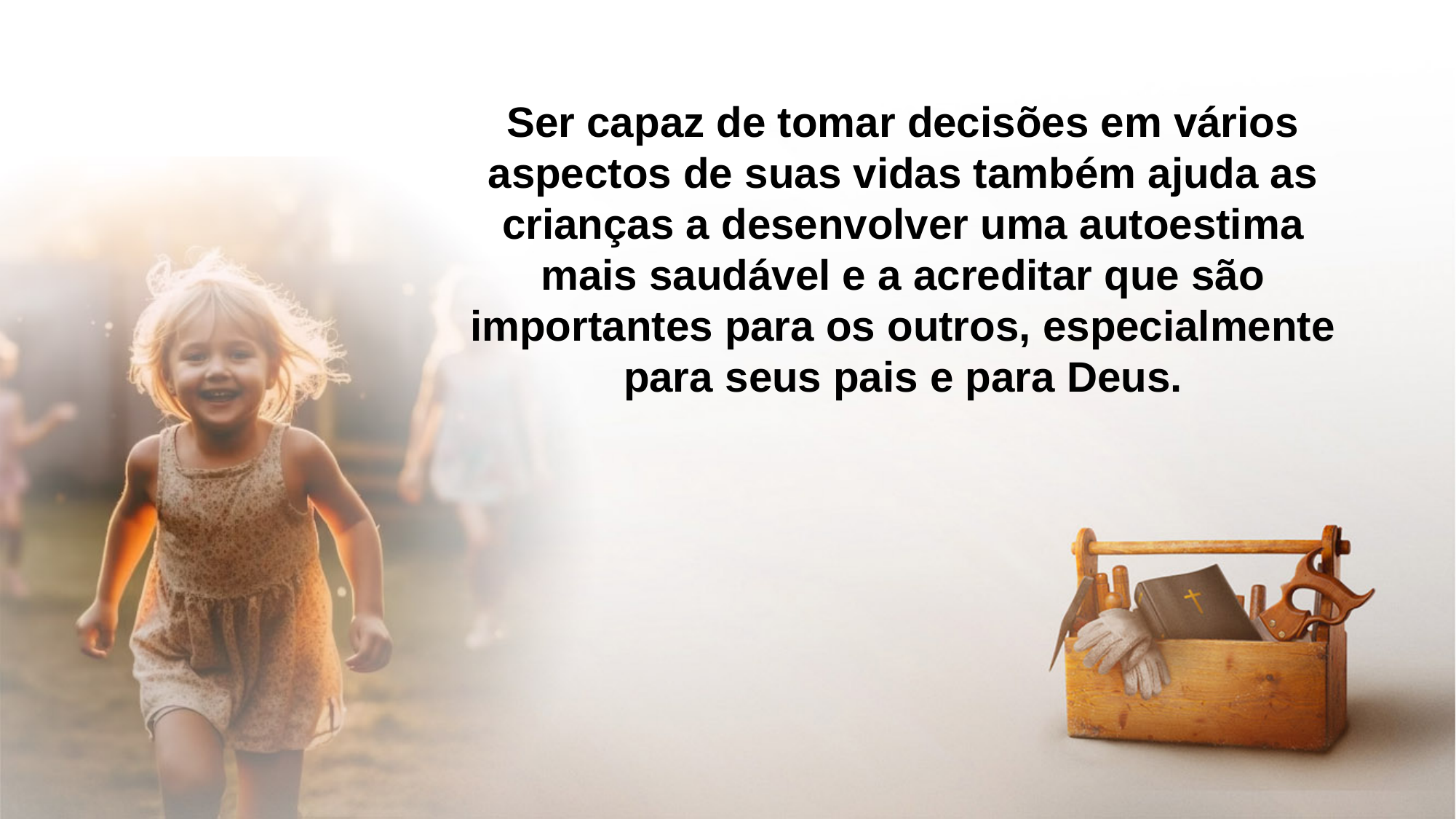

Ser capaz de tomar decisões em vários aspectos de suas vidas também ajuda as crianças a desenvolver uma autoestima mais saudável e a acreditar que são importantes para os outros, especialmente para seus pais e para Deus.